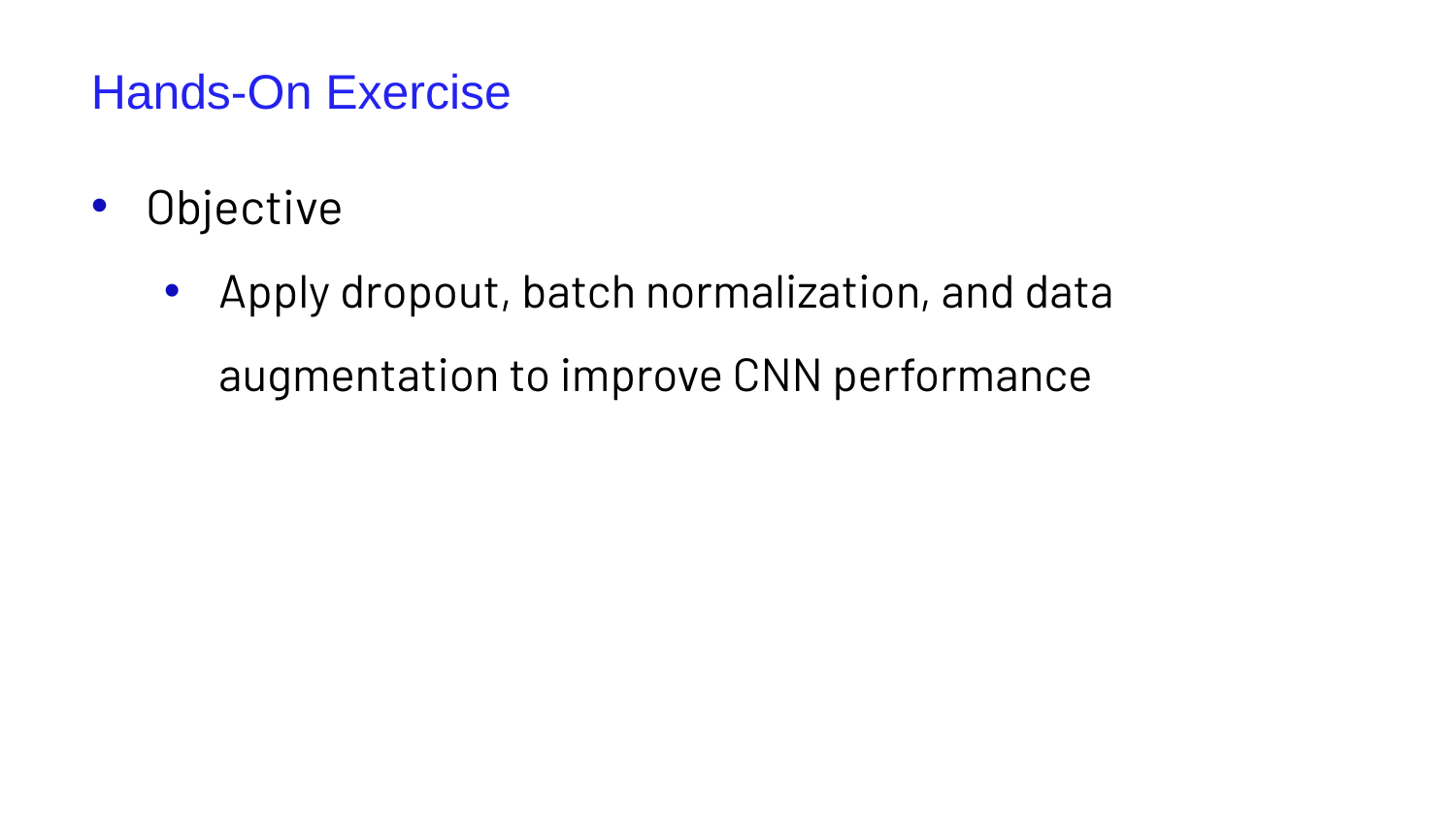

Hands-On Exercise
Objective
Apply dropout, batch normalization, and data augmentation to improve CNN performance